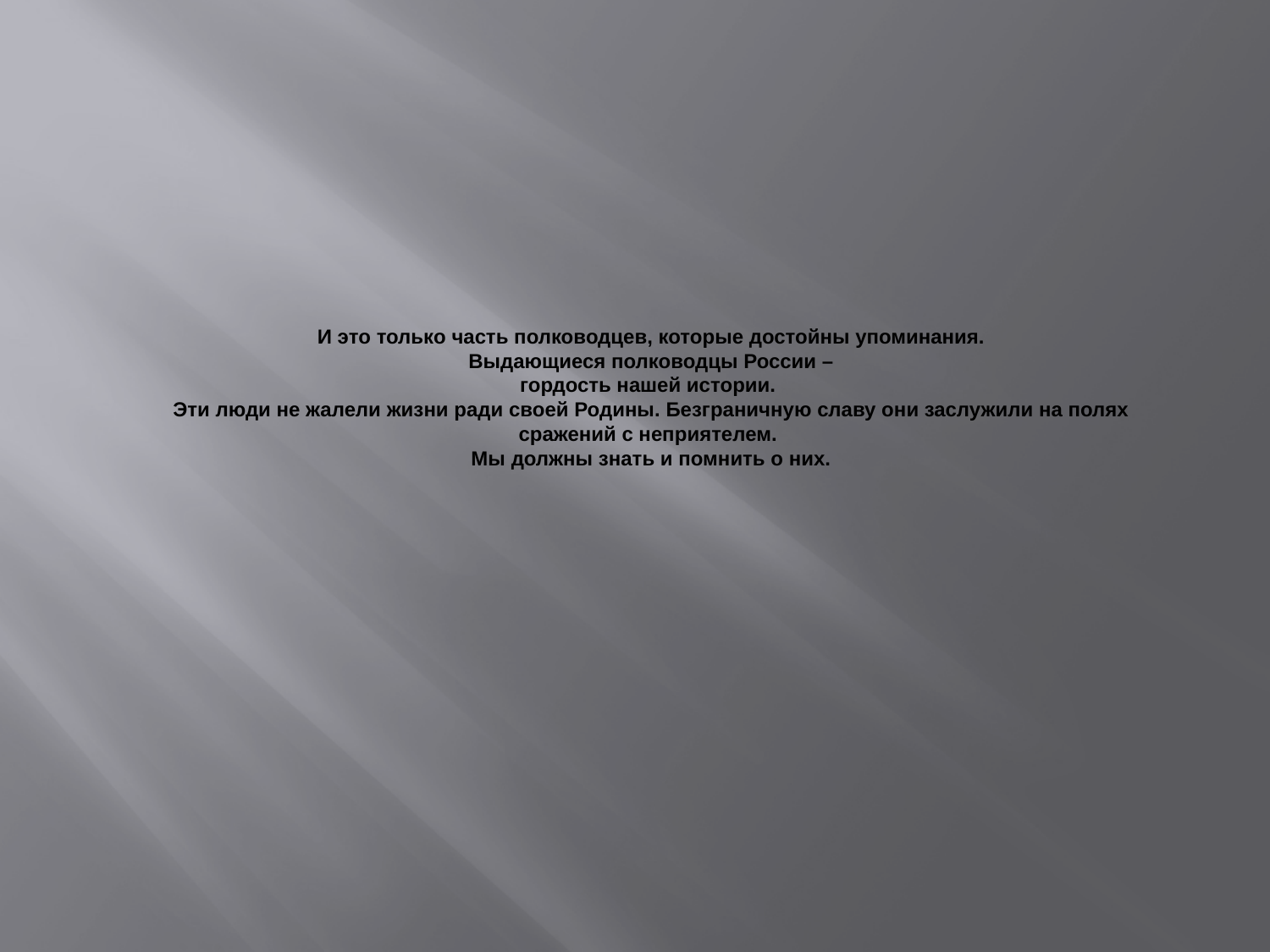

# И это только часть полководцев, которые достойны упоминания. Выдающиеся полководцы России – гордость нашей истории. Эти люди не жалели жизни ради своей Родины. Безграничную славу они заслужили на полях сражений с неприятелем. Мы должны знать и помнить о них.